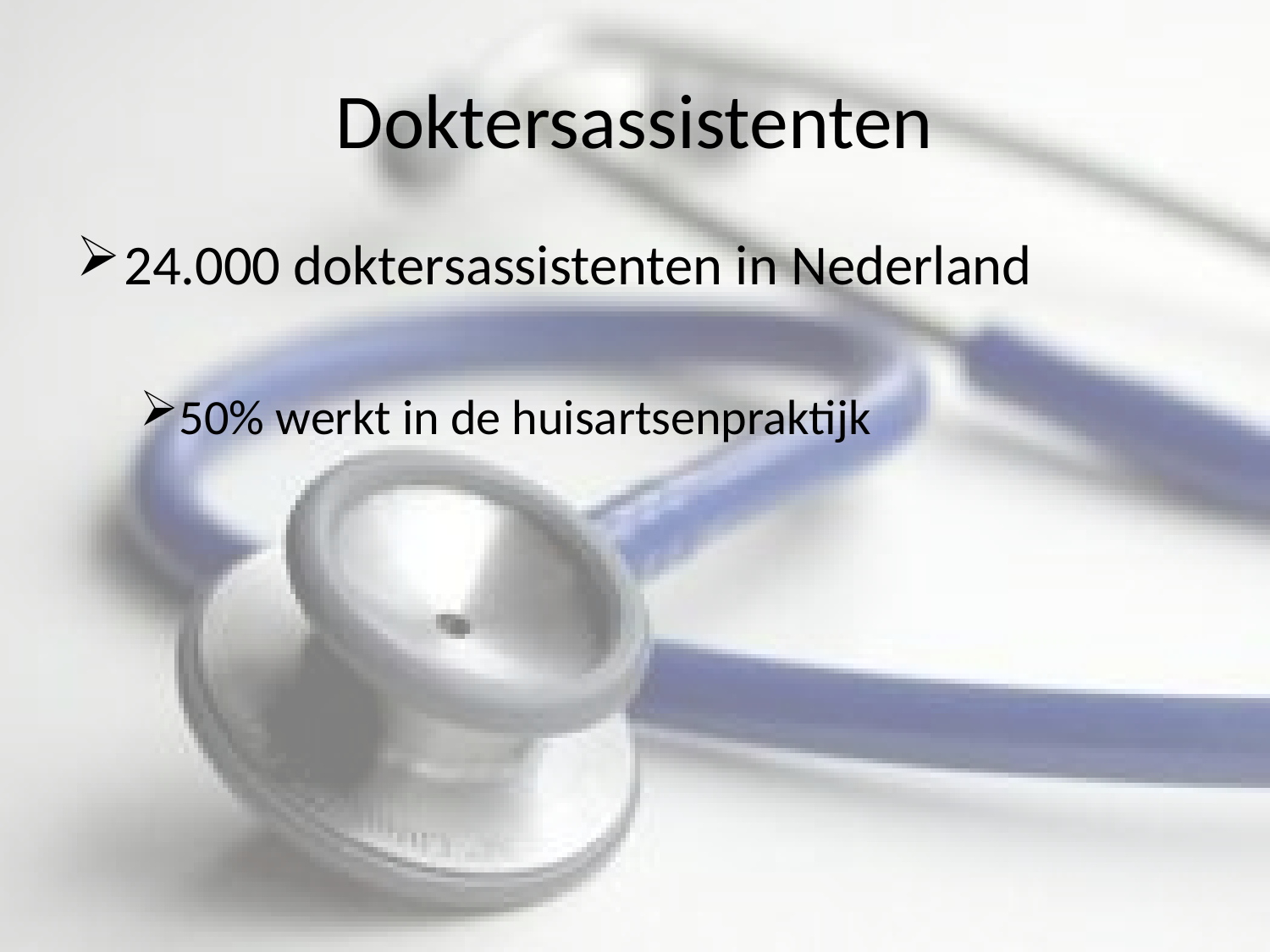

# Doktersassistenten
24.000 doktersassistenten in Nederland

50% werkt in de huisartsenpraktijk